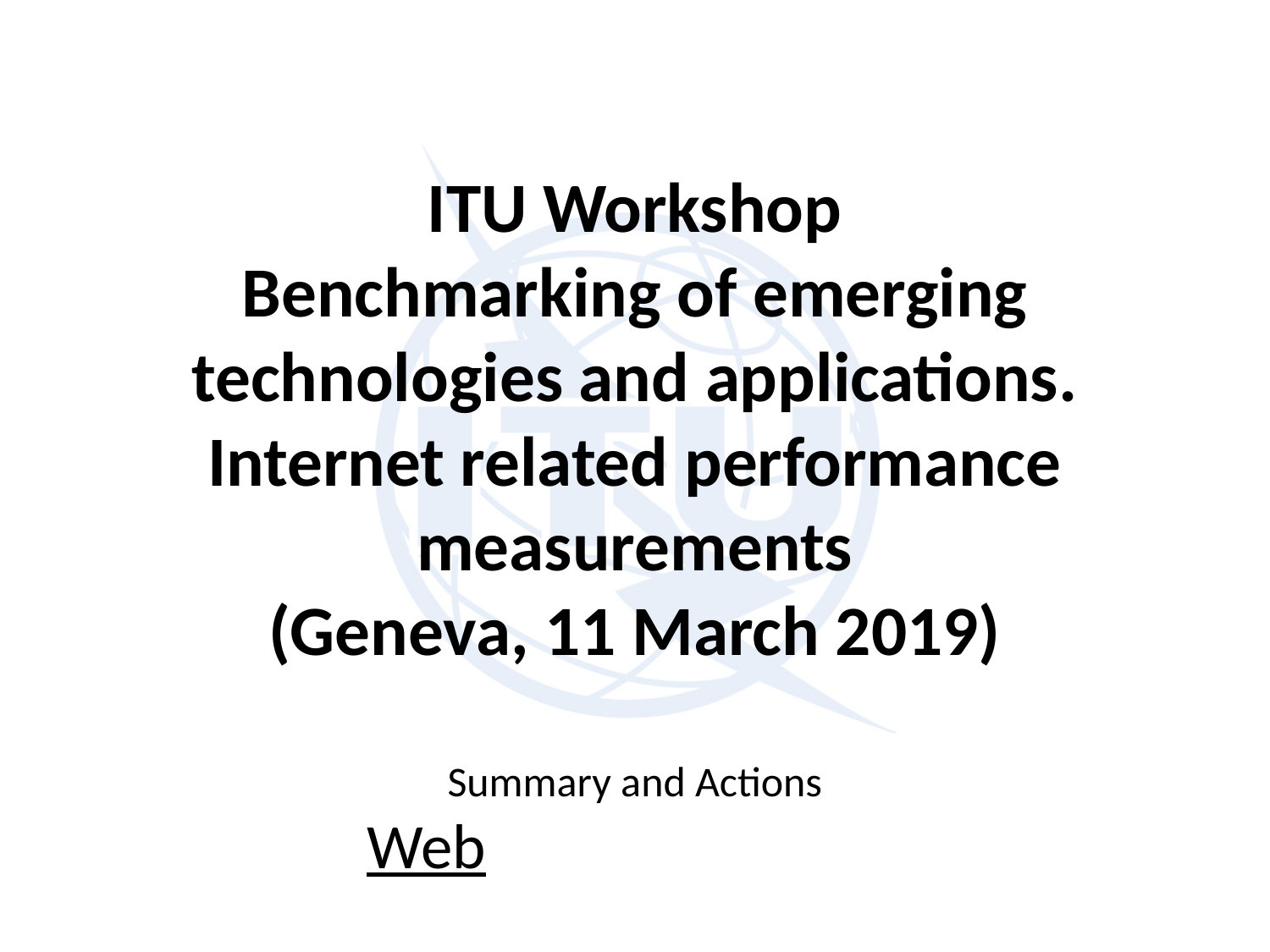

ITU Workshop
Benchmarking of emerging technologies and applications. Internet related performance measurements
(Geneva, 11 March 2019)
Summary and Actions
Web